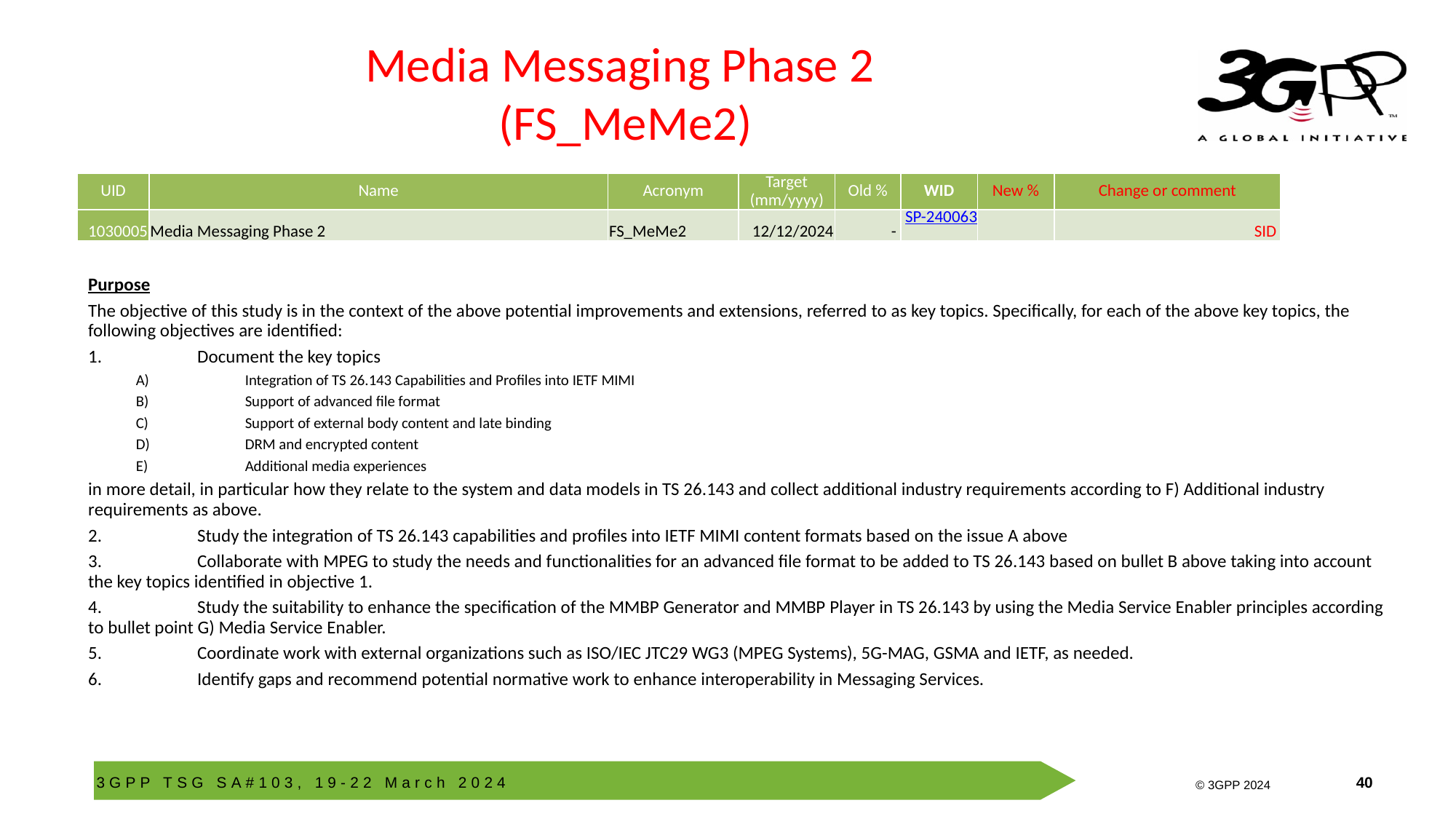

# Media Messaging Phase 2 (FS_MeMe2)
| UID | Name | Acronym | Target (mm/yyyy) | Old % | WID | New % | Change or comment |
| --- | --- | --- | --- | --- | --- | --- | --- |
| 1030005 | Media Messaging Phase 2 | FS\_MeMe2 | 12/12/2024 | - | SP-240063 |  | SID |
Purpose
The objective of this study is in the context of the above potential improvements and extensions, referred to as key topics. Specifically, for each of the above key topics, the following objectives are identified:
1.	Document the key topics
A) 	Integration of TS 26.143 Capabilities and Profiles into IETF MIMI
B) 	Support of advanced file format
C) 	Support of external body content and late binding
D) 	DRM and encrypted content
E) 	Additional media experiences
in more detail, in particular how they relate to the system and data models in TS 26.143 and collect additional industry requirements according to F) Additional industry requirements as above.
2.	Study the integration of TS 26.143 capabilities and profiles into IETF MIMI content formats based on the issue A above
3.	Collaborate with MPEG to study the needs and functionalities for an advanced file format to be added to TS 26.143 based on bullet B above taking into account the key topics identified in objective 1.
4.	Study the suitability to enhance the specification of the MMBP Generator and MMBP Player in TS 26.143 by using the Media Service Enabler principles according to bullet point G) Media Service Enabler.
5.	Coordinate work with external organizations such as ISO/IEC JTC29 WG3 (MPEG Systems), 5G-MAG, GSMA and IETF, as needed.
6.	Identify gaps and recommend potential normative work to enhance interoperability in Messaging Services.